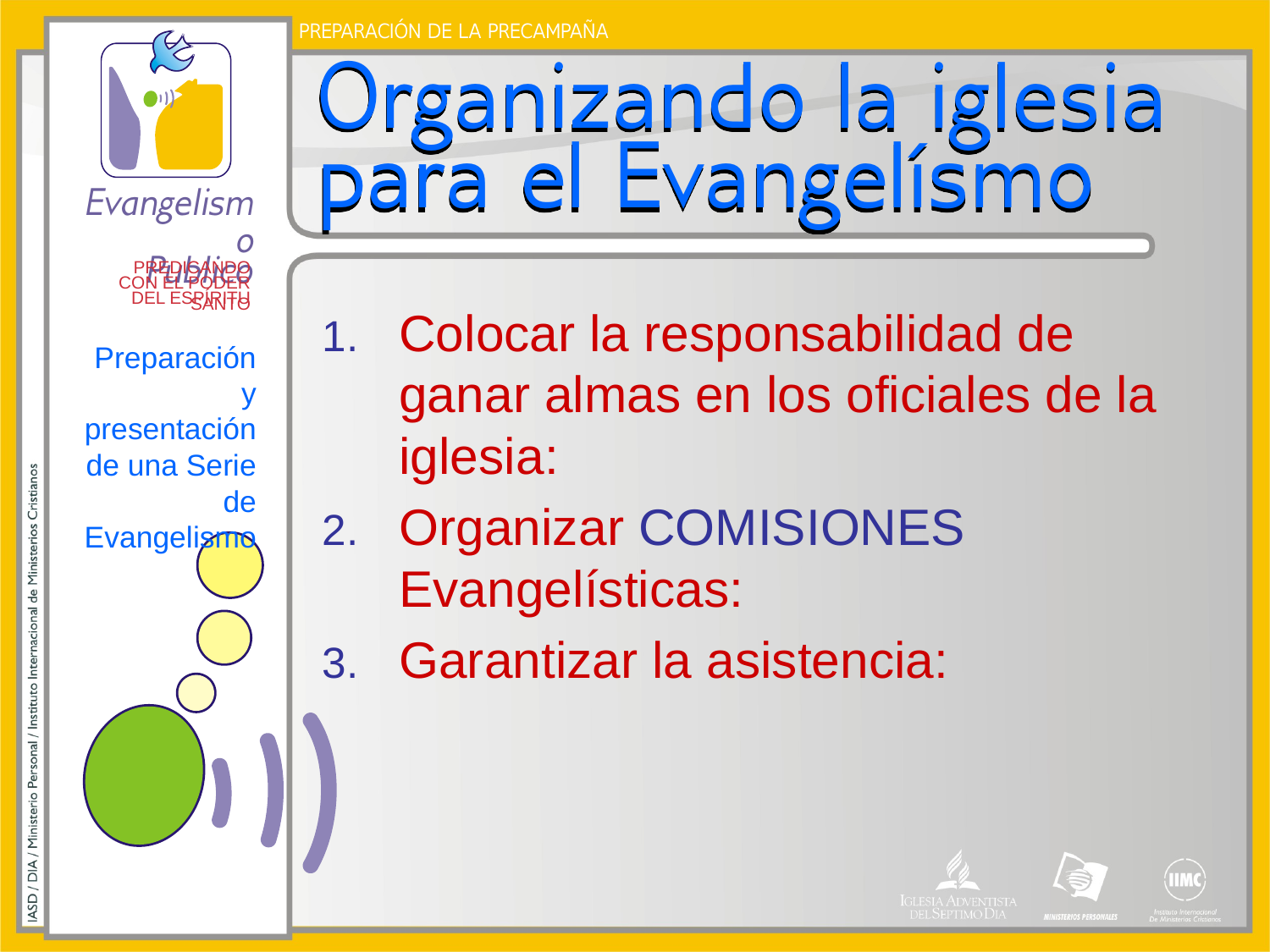

PREPARACIÓN DE LA PRECAMPAÑA
# Organizando la iglesia para el Evangelísmo
Colocar la responsabilidad de ganar almas en los oficiales de la iglesia:
Organizar COMISIONES Evangelísticas:
Garantizar la asistencia: